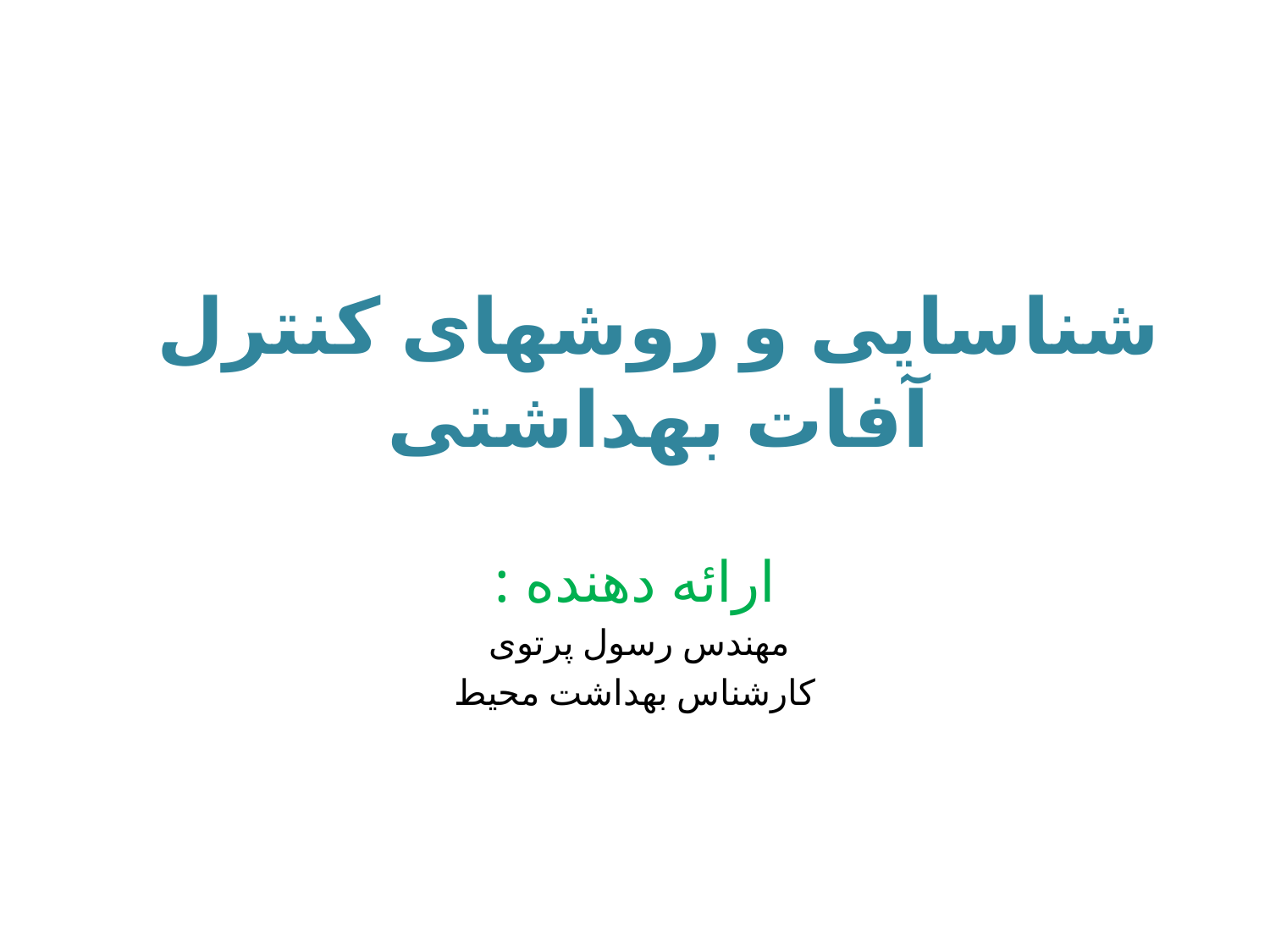

# شناسایی و روشهای کنترل آفات بهداشتی
ارائه دهنده :
مهندس رسول پرتوی
کارشناس بهداشت محیط